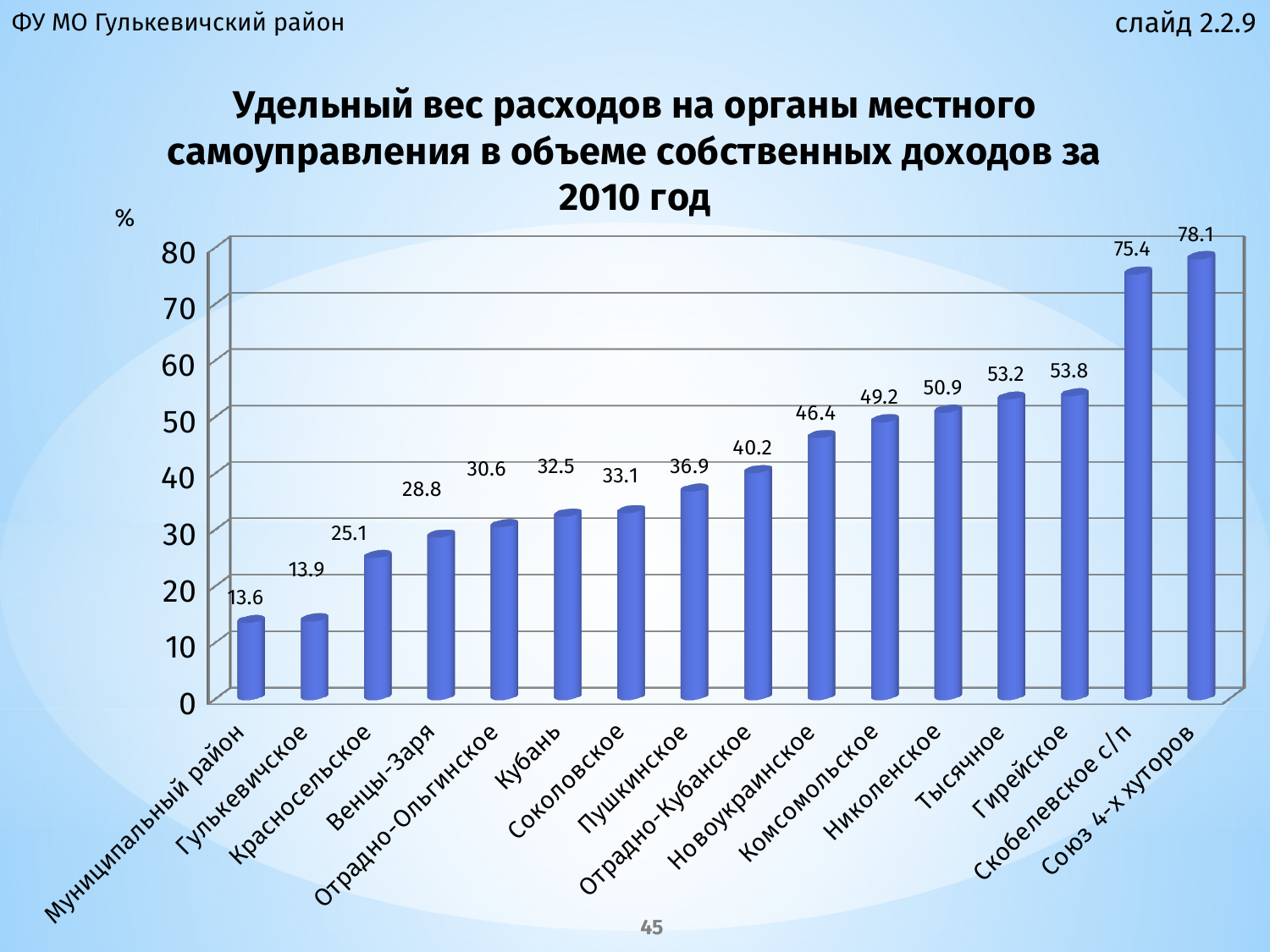

слайд 2.2.9
ФУ МО Гулькевичский район

[unsupported chart]

45